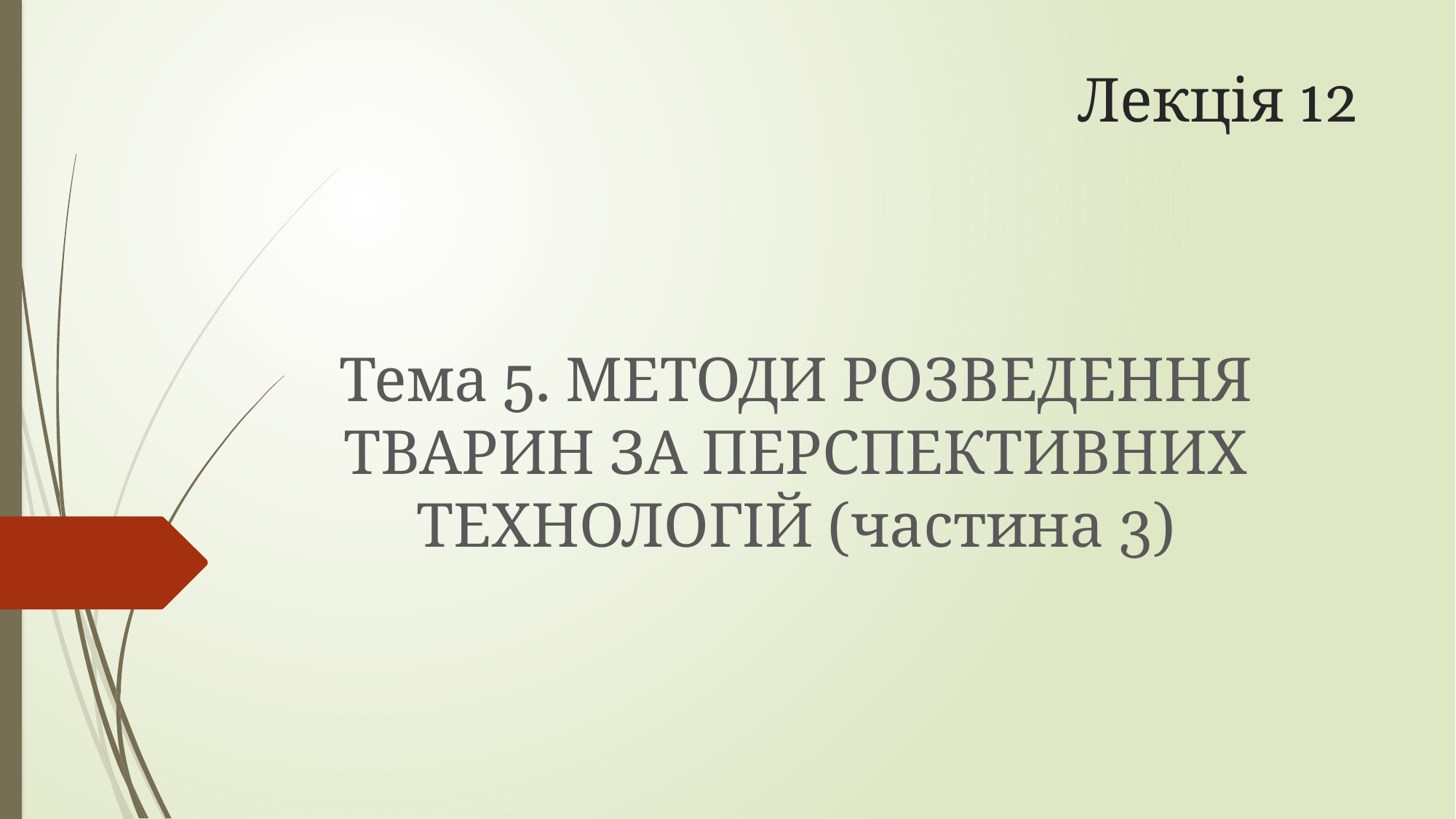

# Лекція 12
Тема 5. МЕТОДИ РОЗВЕДЕННЯ ТВАРИН ЗА ПЕРСПЕКТИВНИХ ТЕХНОЛОГІЙ (частина 3)